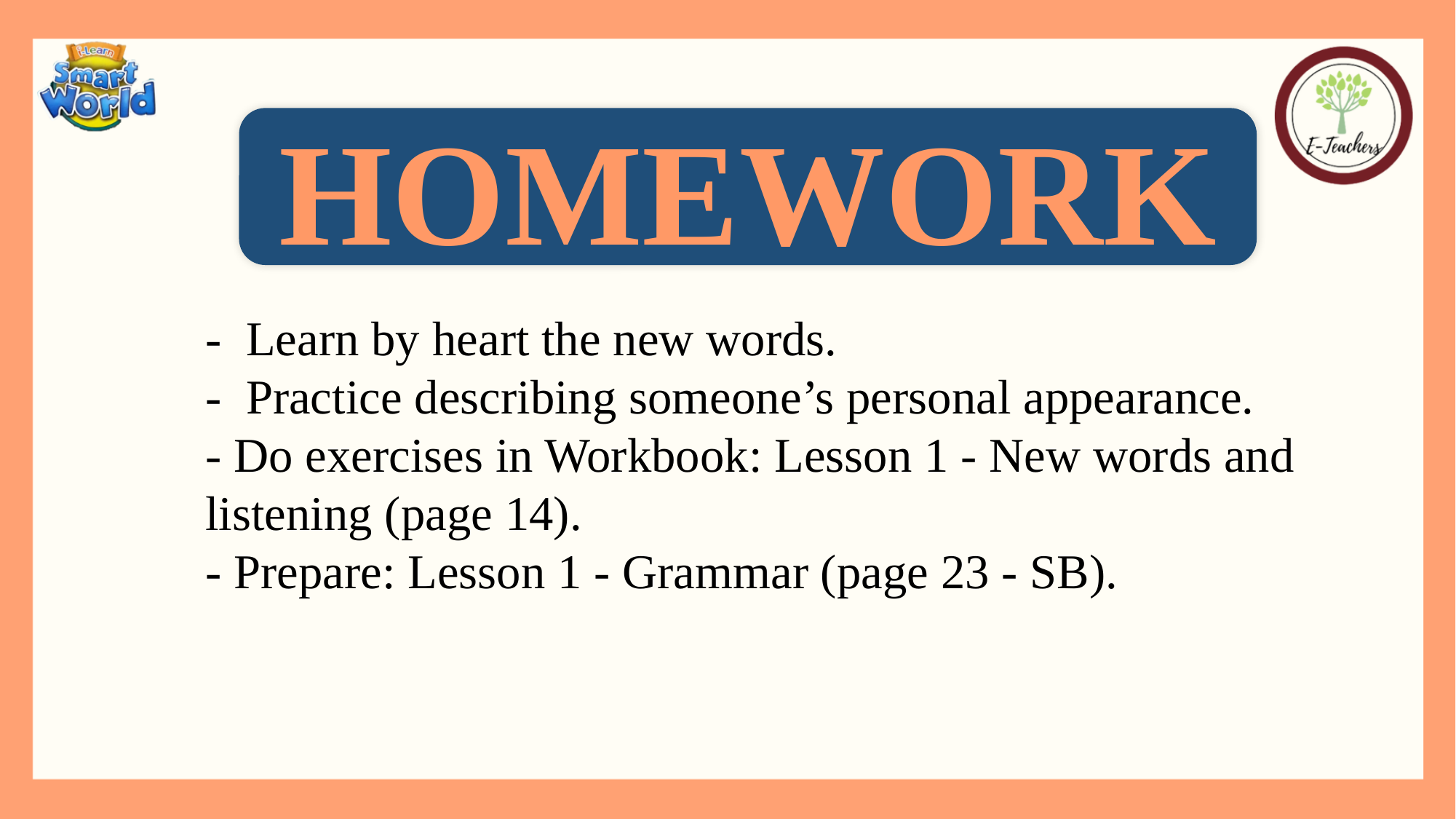

HOMEWORK
-  Learn by heart the new words.
-  Practice describing someone’s personal appearance.
- Do exercises in Workbook: Lesson 1 - New words and listening (page 14).
- Prepare: Lesson 1 - Grammar (page 23 - SB).